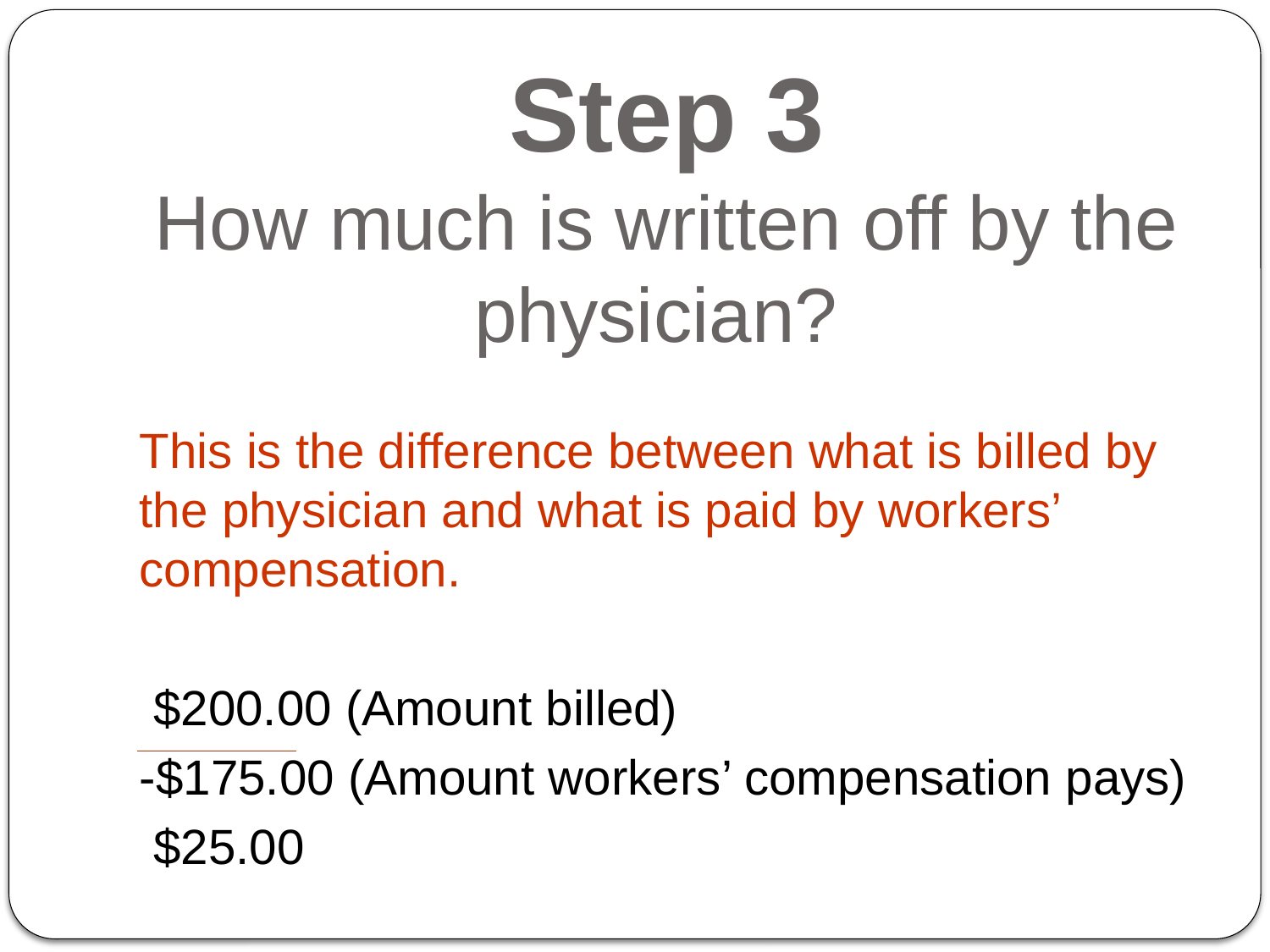

# Step 3 How much is written off by the physician?
This is the difference between what is billed by the physician and what is paid by workers’ compensation.

 $200.00 (Amount billed)
-$175.00 (Amount workers’ compensation pays)
 $25.00